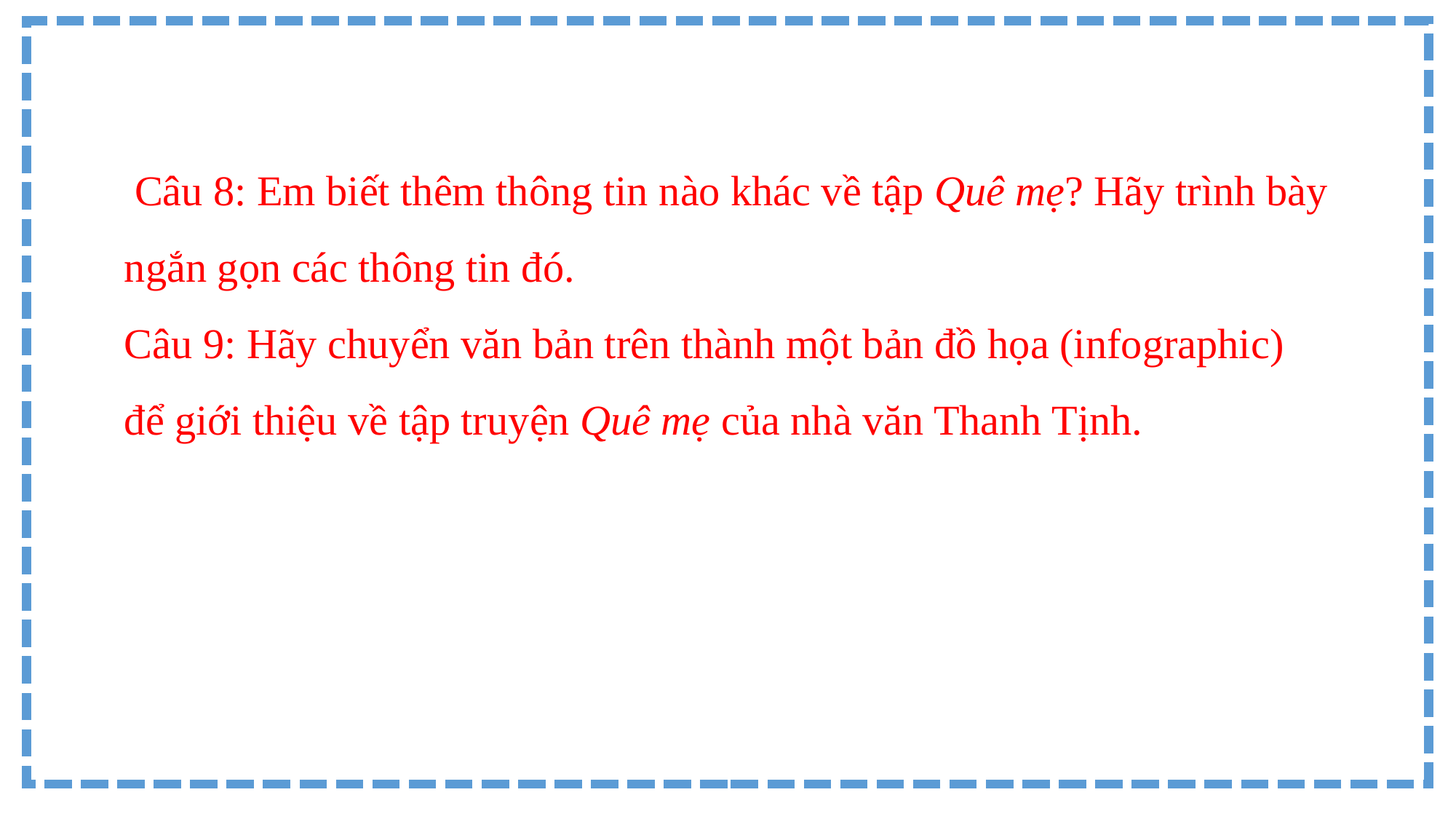

Câu 8: Em biết thêm thông tin nào khác về tập Quê mẹ? Hãy trình bày ngắn gọn các thông tin đó.
Câu 9: Hãy chuyển văn bản trên thành một bản đồ họa (infographic) để giới thiệu về tập truyện Quê mẹ của nhà văn Thanh Tịnh.